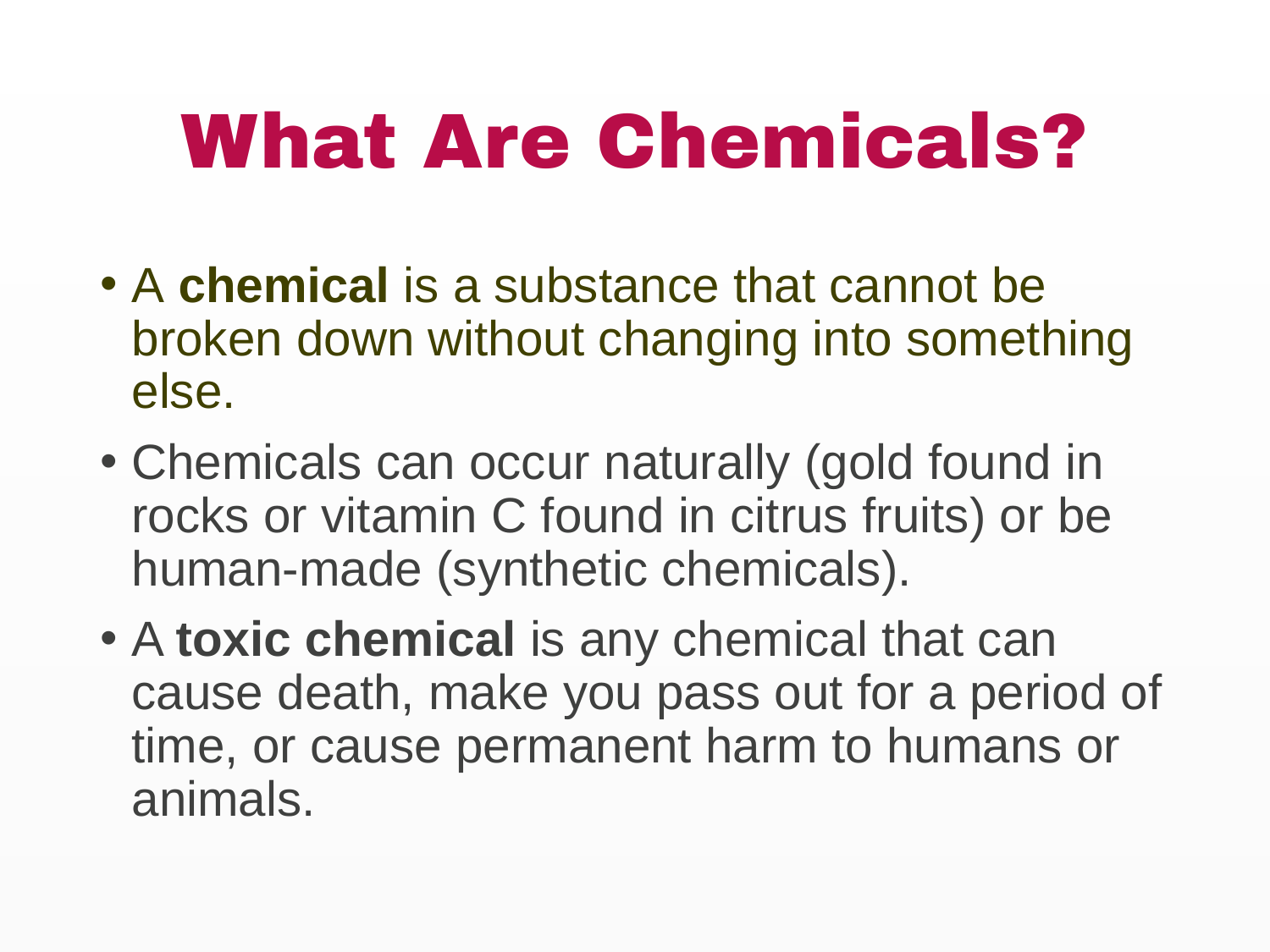

# What Are Chemicals?
A chemical is a substance that cannot be broken down without changing into something else.
Chemicals can occur naturally (gold found in rocks or vitamin C found in citrus fruits) or be human-made (synthetic chemicals).
A toxic chemical is any chemical that can cause death, make you pass out for a period of time, or cause permanent harm to humans or animals.